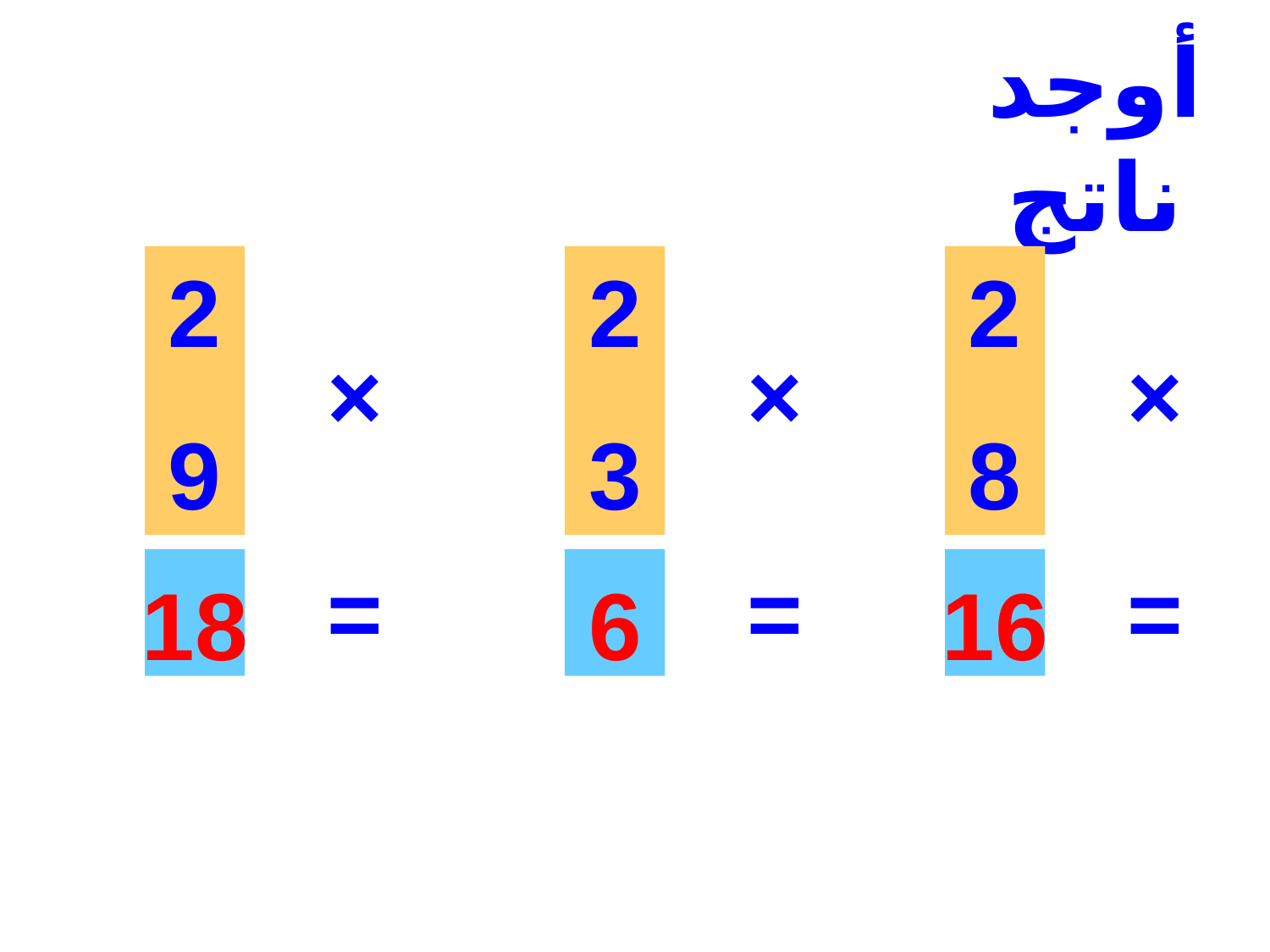

أوجد ناتج
2
9
2
3
2
8
×
×
×
=
=
=

18
6
16